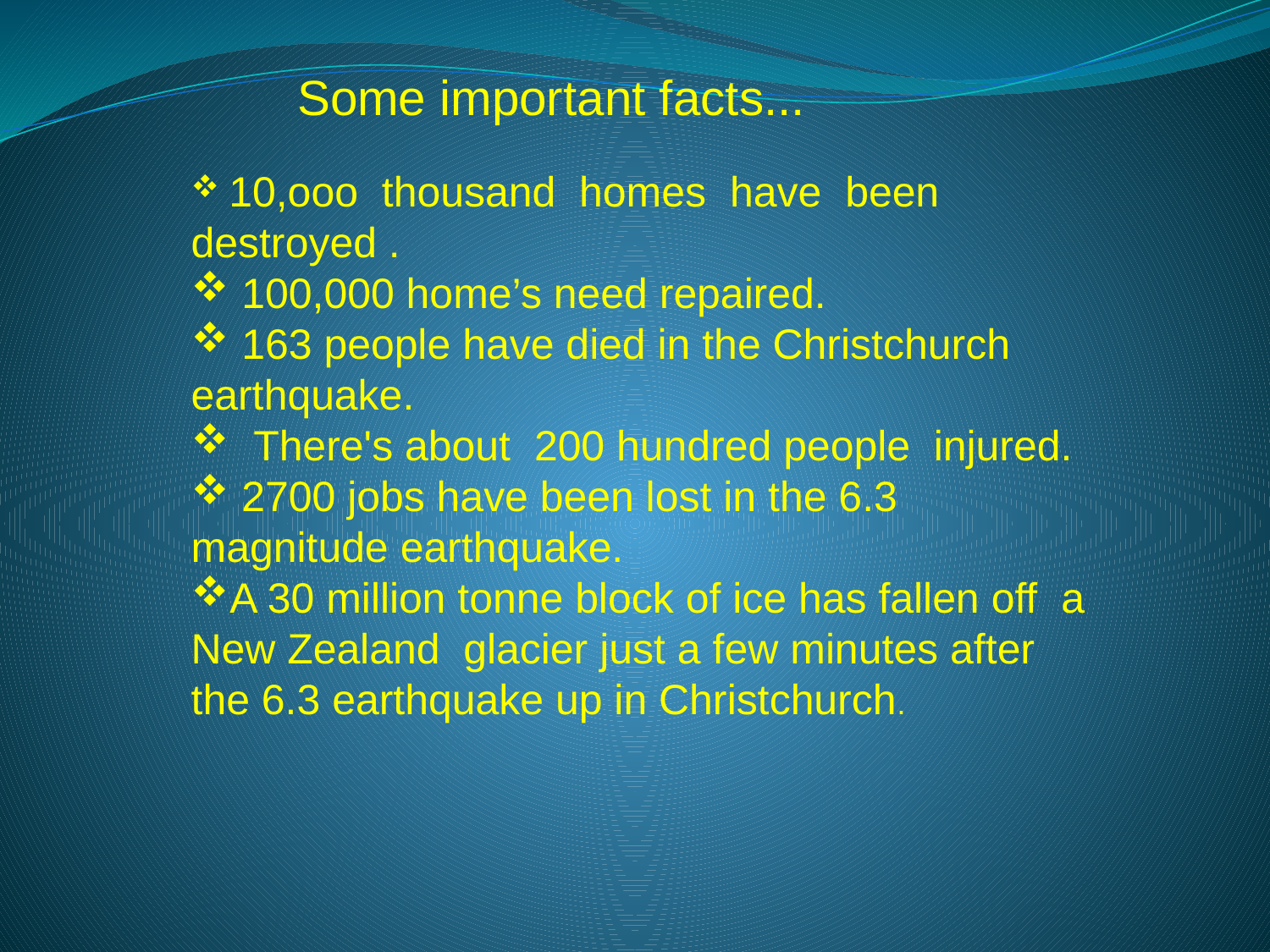

Some important facts...
 10,ooo  thousand  homes  have  been destroyed .
 100,000 home’s need repaired.
 163 people have died in the Christchurch earthquake.
  There's about  200 hundred people  injured.
 2700 jobs have been lost in the 6.3 magnitude earthquake.
A 30 million tonne block of ice has fallen off  a New Zealand  glacier just a few minutes after the 6.3 earthquake up in Christchurch.